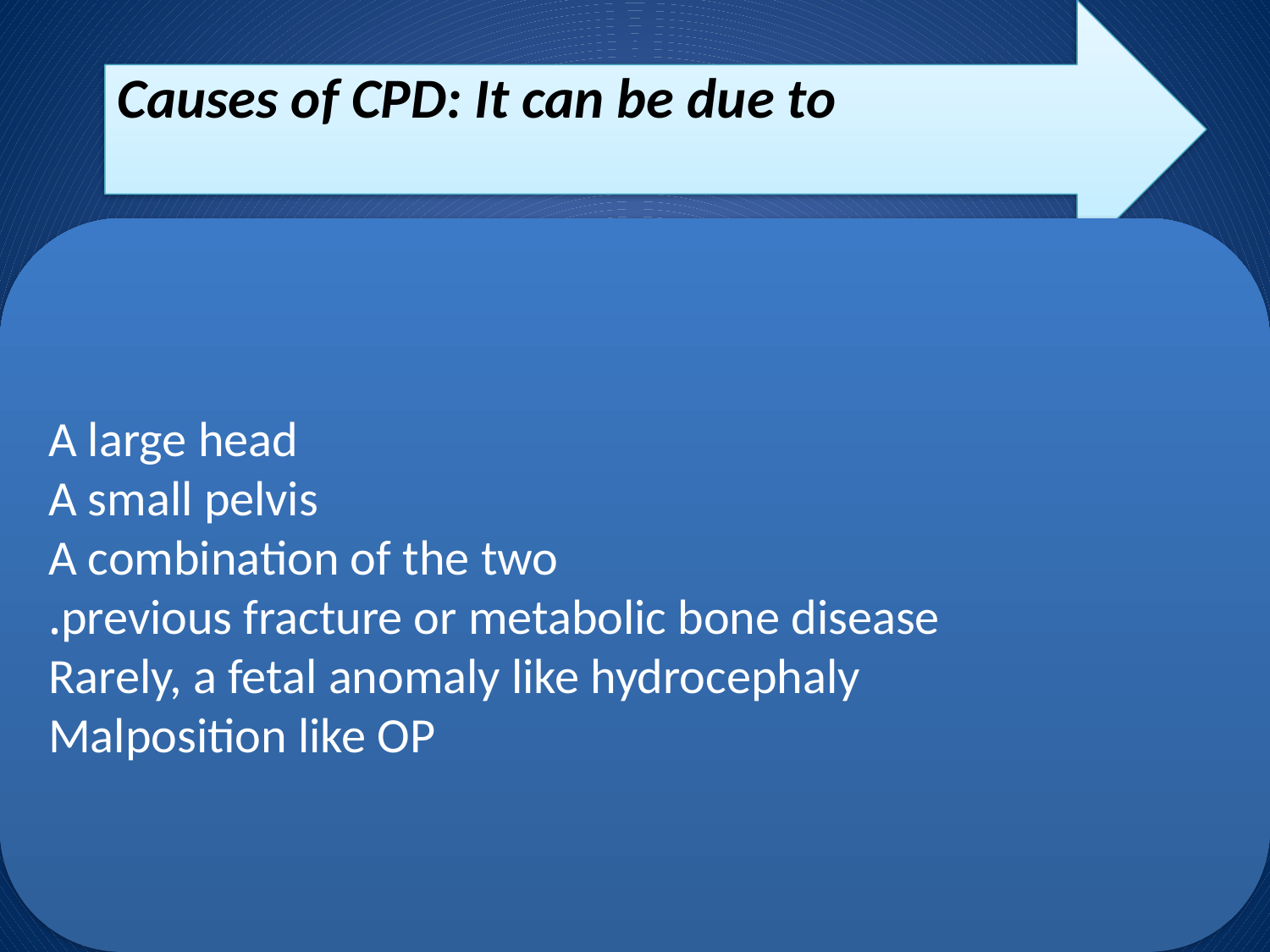

Causes of CPD: It can be due to

A large head
A small pelvis
 A combination of the two
previous fracture or metabolic bone disease.
 Rarely, a fetal anomaly like hydrocephaly
Malposition like OP